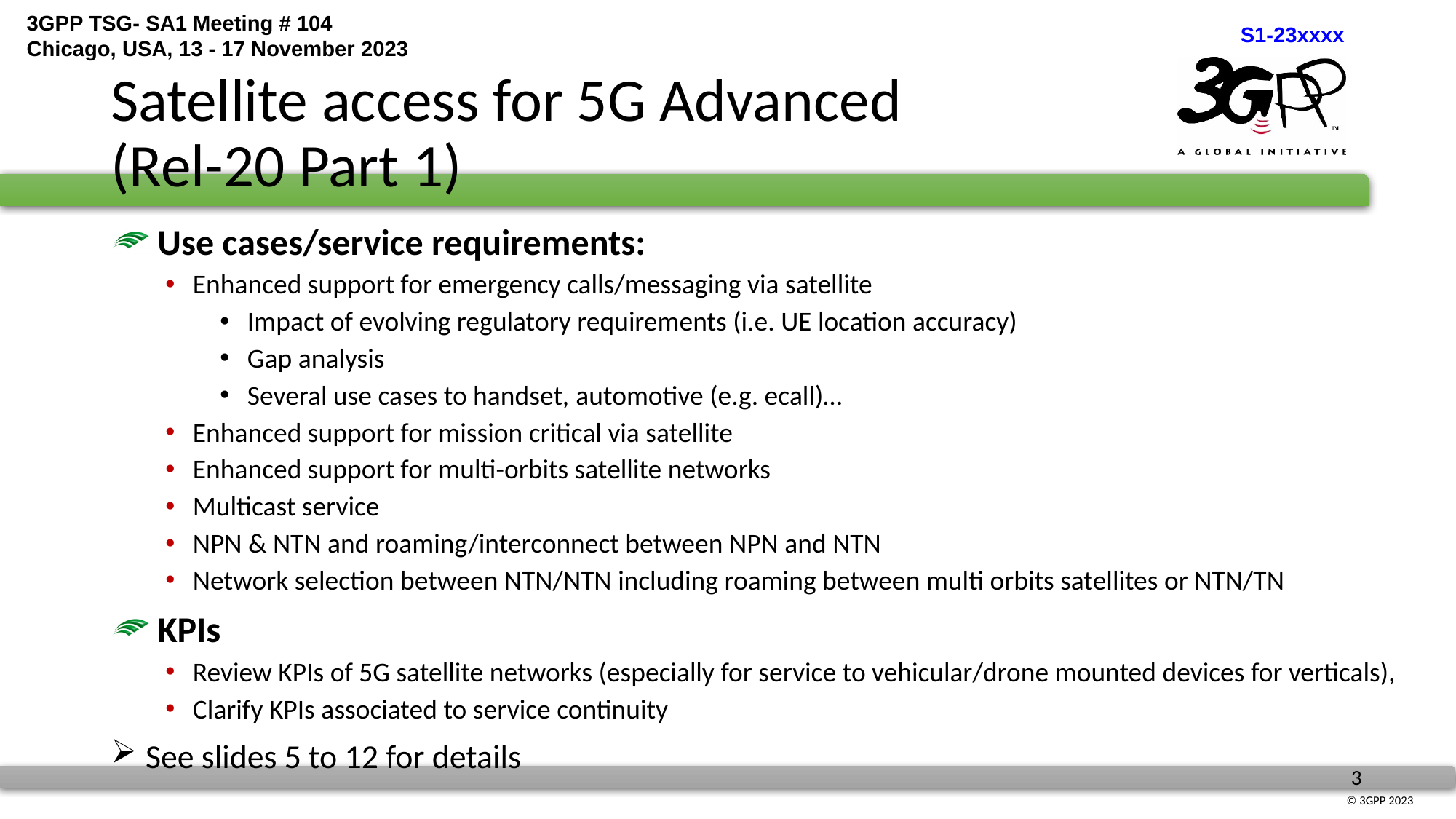

# Satellite access for 5G Advanced (Rel-20 Part 1)
 Use cases/service requirements:
Enhanced support for emergency calls/messaging via satellite
Impact of evolving regulatory requirements (i.e. UE location accuracy)
Gap analysis
Several use cases to handset, automotive (e.g. ecall)…
Enhanced support for mission critical via satellite
Enhanced support for multi-orbits satellite networks
Multicast service
NPN & NTN and roaming/interconnect between NPN and NTN
Network selection between NTN/NTN including roaming between multi orbits satellites or NTN/TN
 KPIs
Review KPIs of 5G satellite networks (especially for service to vehicular/drone mounted devices for verticals),
Clarify KPIs associated to service continuity
 See slides 5 to 12 for details